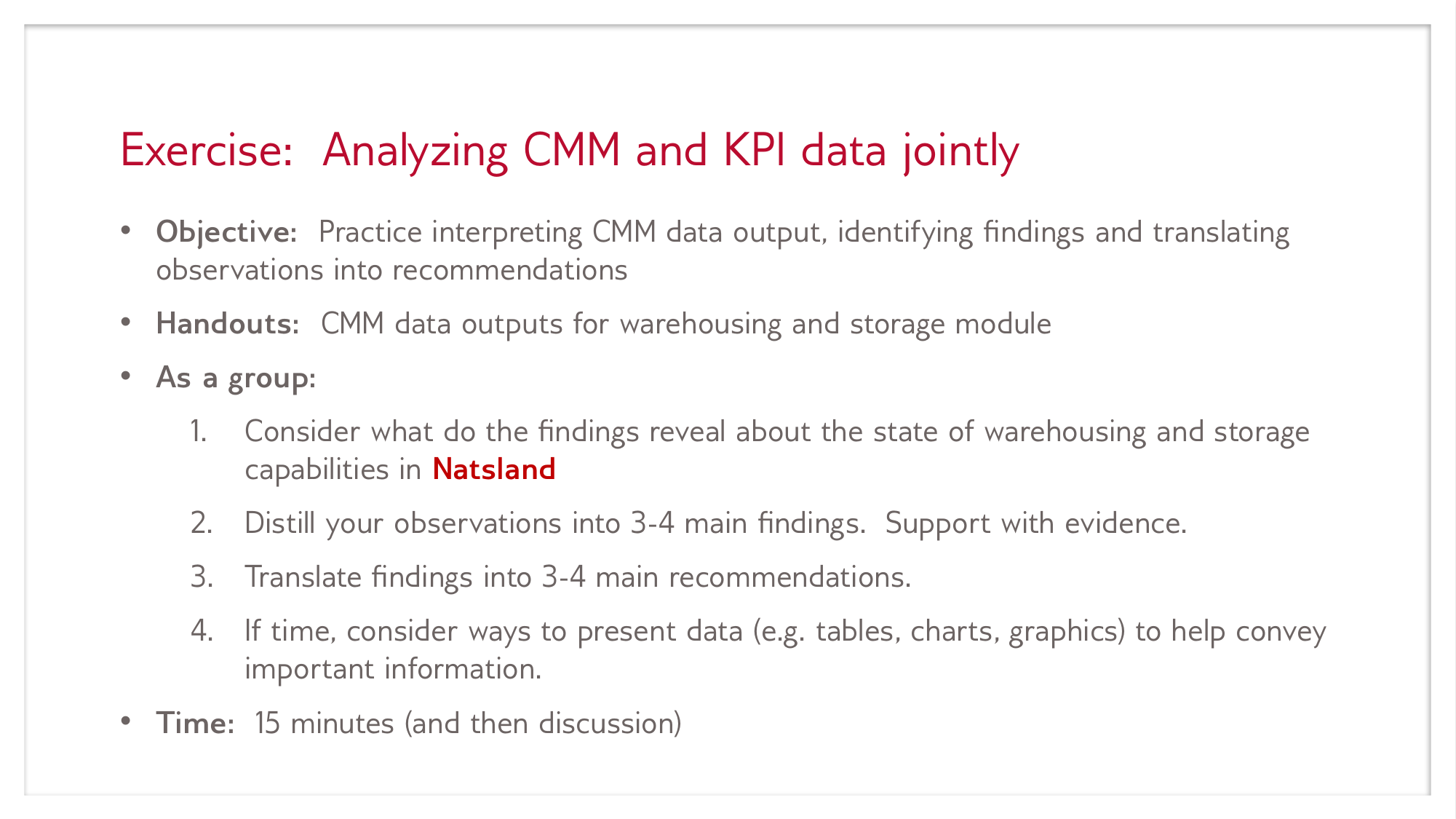

# Exercise:  Analyzing CMM and KPI data jointly
Objective:  Practice interpreting CMM data output, identifying findings and translating observations into recommendations
Handouts:  CMM data outputs for warehousing and storage module
As a group:
Consider what do the findings reveal about the state of warehousing and storage capabilities in Natsland
Distill your observations into 3-4 main findings.  Support with evidence.
Translate findings into 3-4 main recommendations.
If time, consider ways to present data (e.g. tables, charts, graphics) to help convey important information.
Time:  15 minutes (and then discussion)